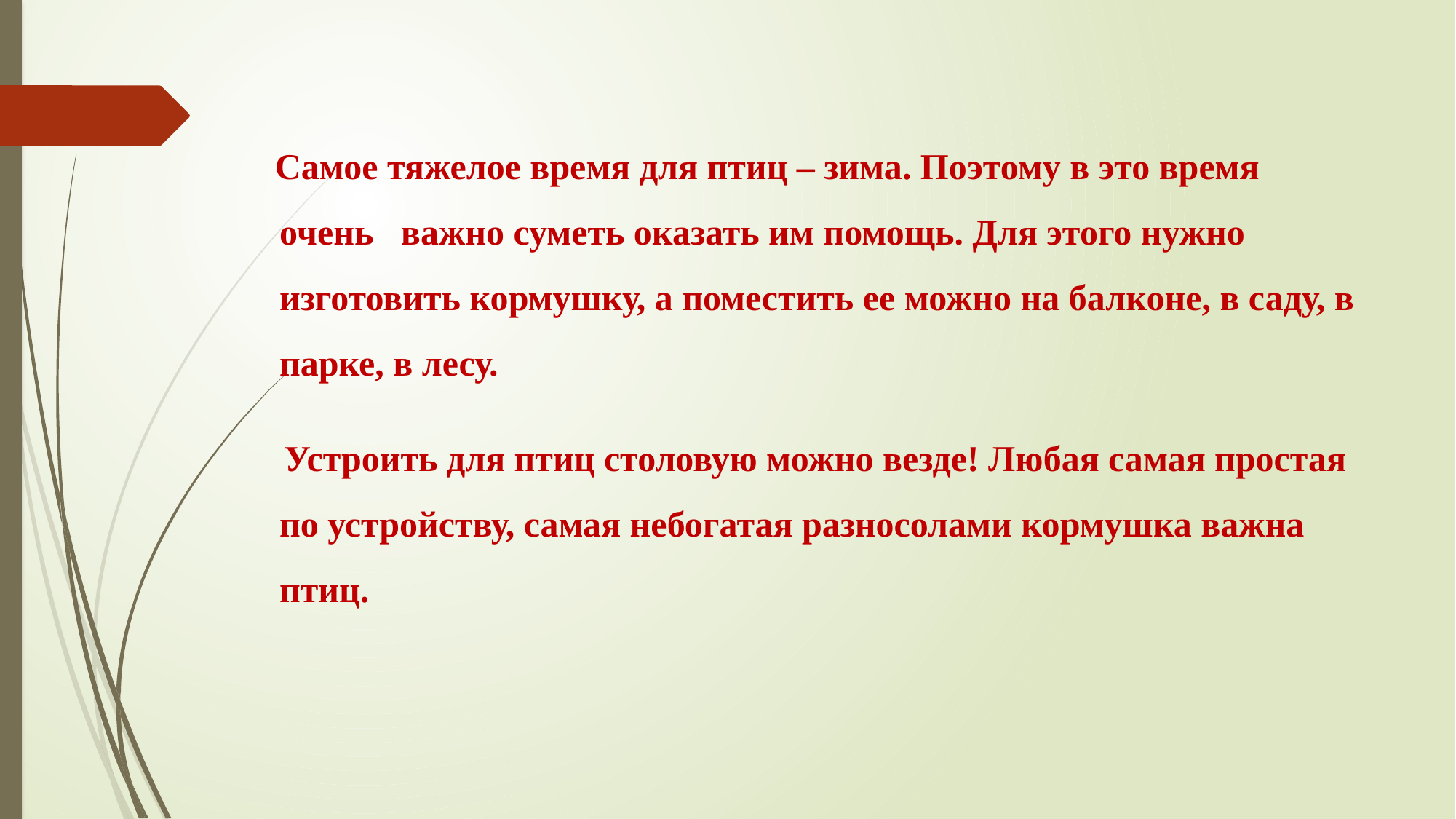

Самое тяжелое время для птиц – зима. Поэтому в это время очень   важно суметь оказать им помощь. Для этого нужно изготовить кормушку, а поместить ее можно на балконе, в саду, в парке, в лесу.
     Устроить для птиц столовую можно везде! Любая самая простая по устройству, самая небогатая разносолами кормушка важна птиц.